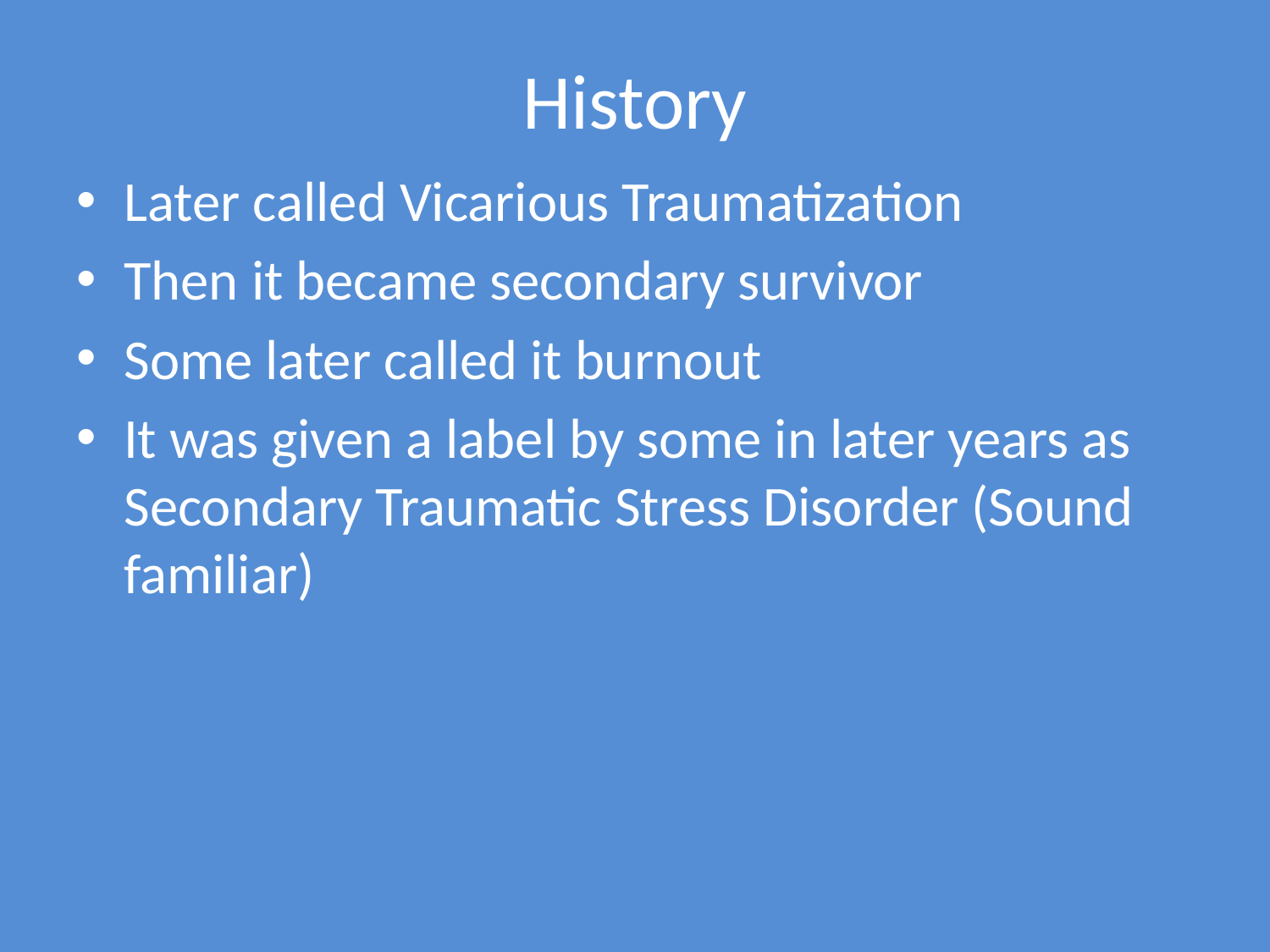

# History
Later called Vicarious Traumatization
Then it became secondary survivor
Some later called it burnout
It was given a label by some in later years as Secondary Traumatic Stress Disorder (Sound familiar)